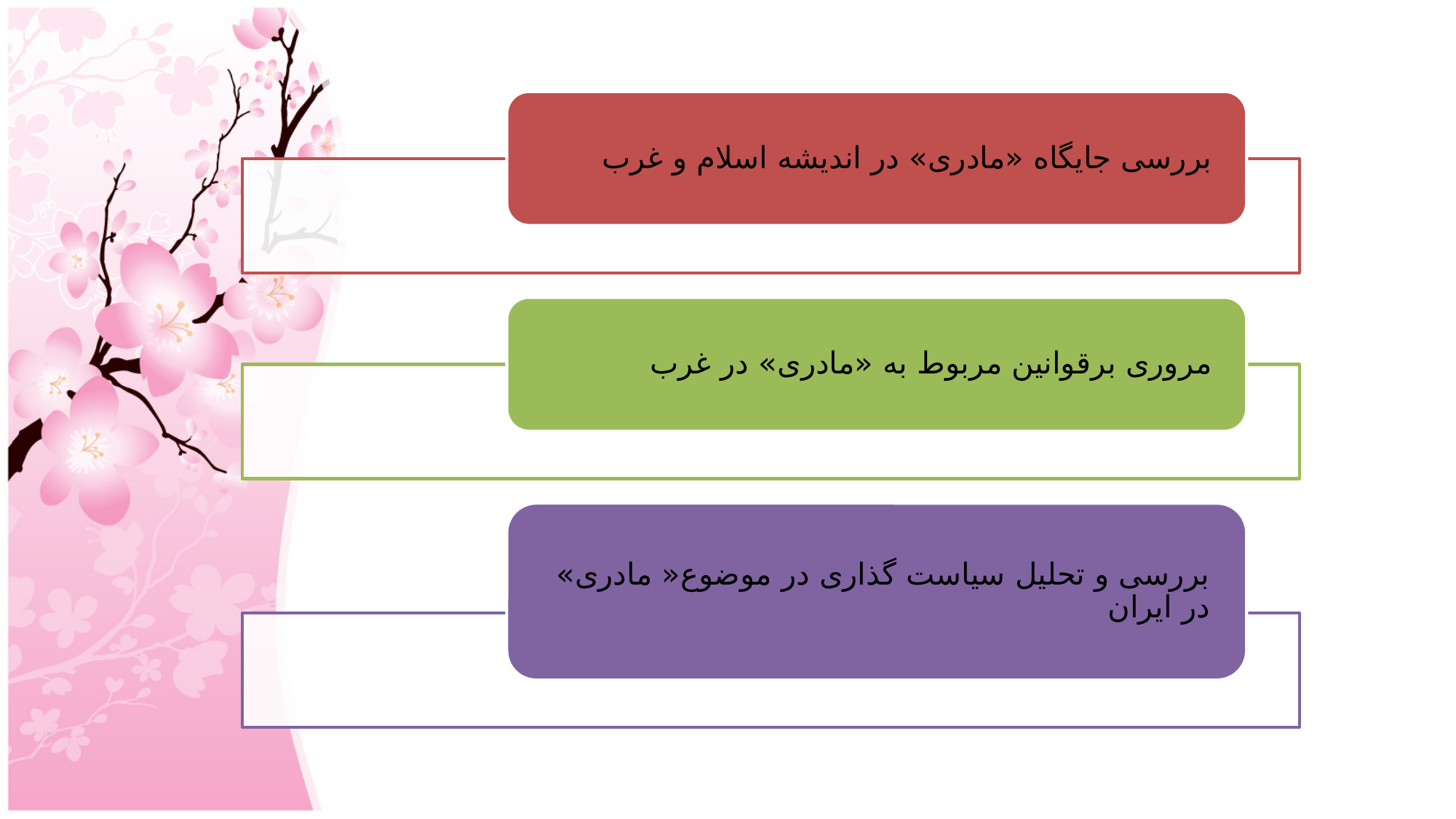

بررسی جایگاه «مادری» در اندیشه اسلام و غرب
مروری برقوانین مربوط به «مادری» در غرب
بررسی و تحلیل سیاست گذاری در موضوع« مادری» در ایران